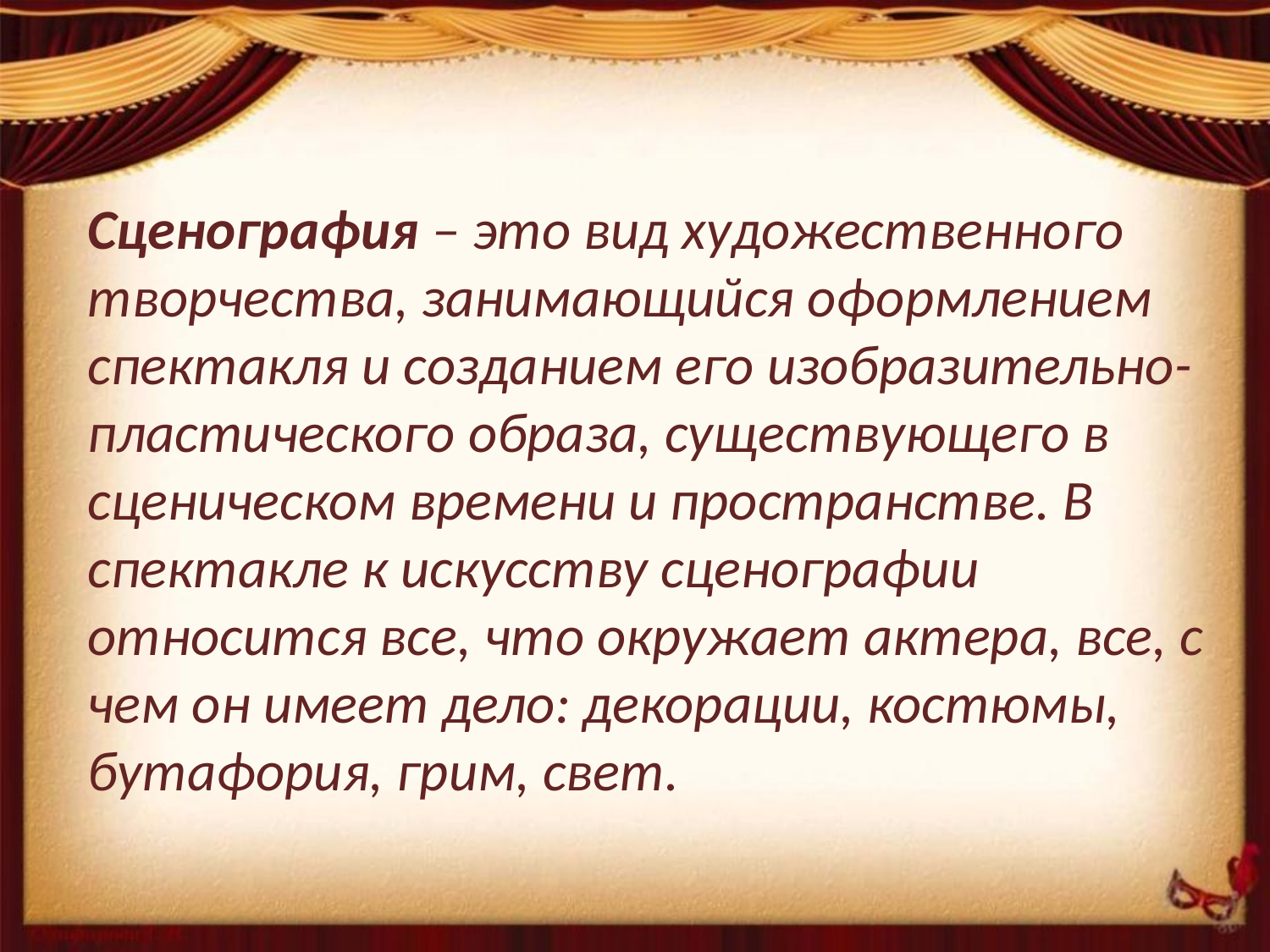

Сценография – это вид художественного творчества, занимающийся оформлением спектакля и созданием его изобразительно-пластического образа, существующего в сценическом времени и пространстве. В спектакле к искусству сценографии относится все, что окружает актера, все, с чем он имеет дело: декорации, костюмы, бутафория, грим, свет.